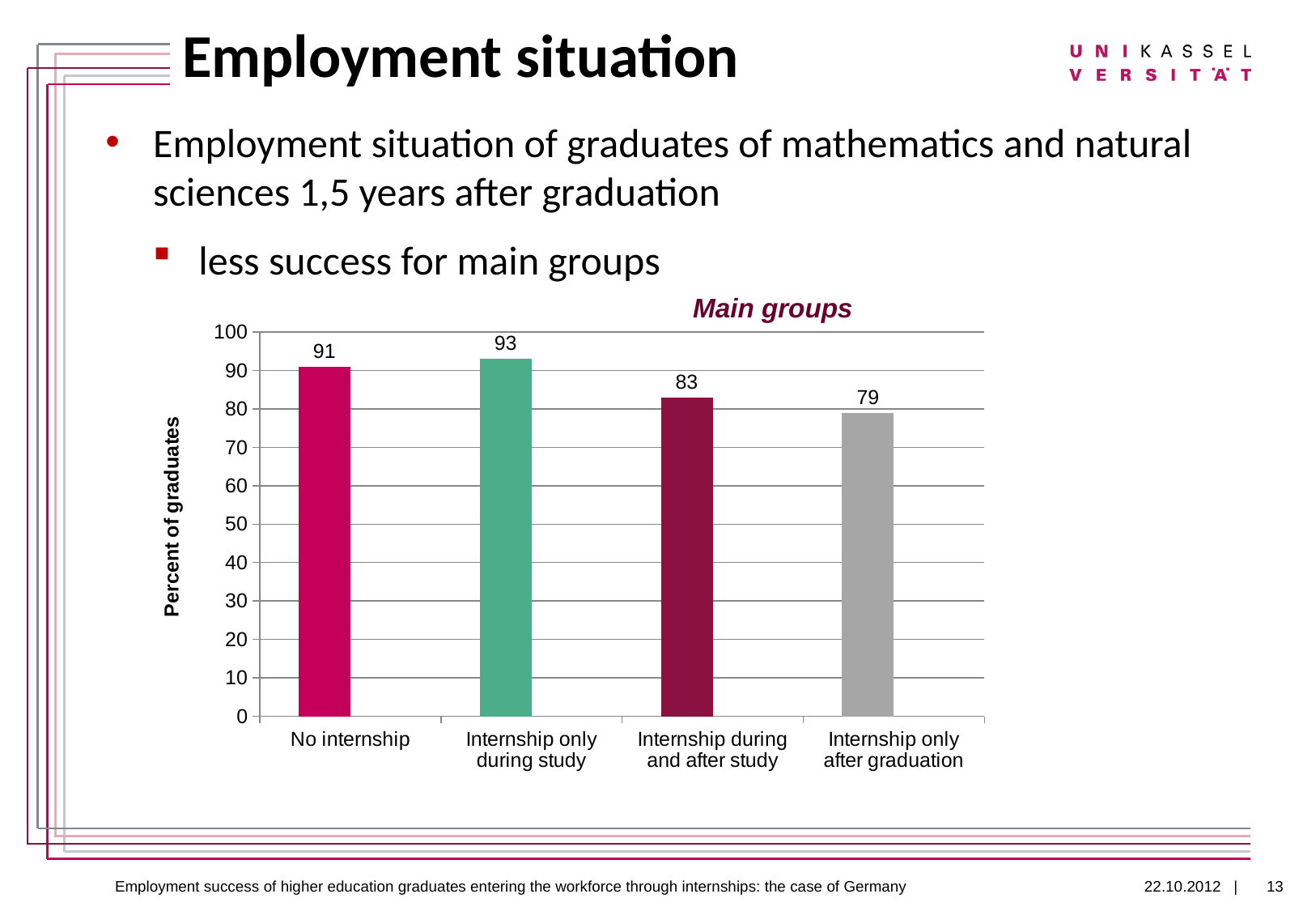

# Employment situation
Employment situation of graduates of mathematics and natural sciences 1,5 years after graduation
   less success for main groups
Main groups

### Chart

| Category | Success |  |
|---|---|---|
| No internship | 91.0 | None |
| Internship only during study | 93.0 | None |
| Internship during and after study | 83.0 | None |
| Internship only after graduation | 79.0 | None |
13